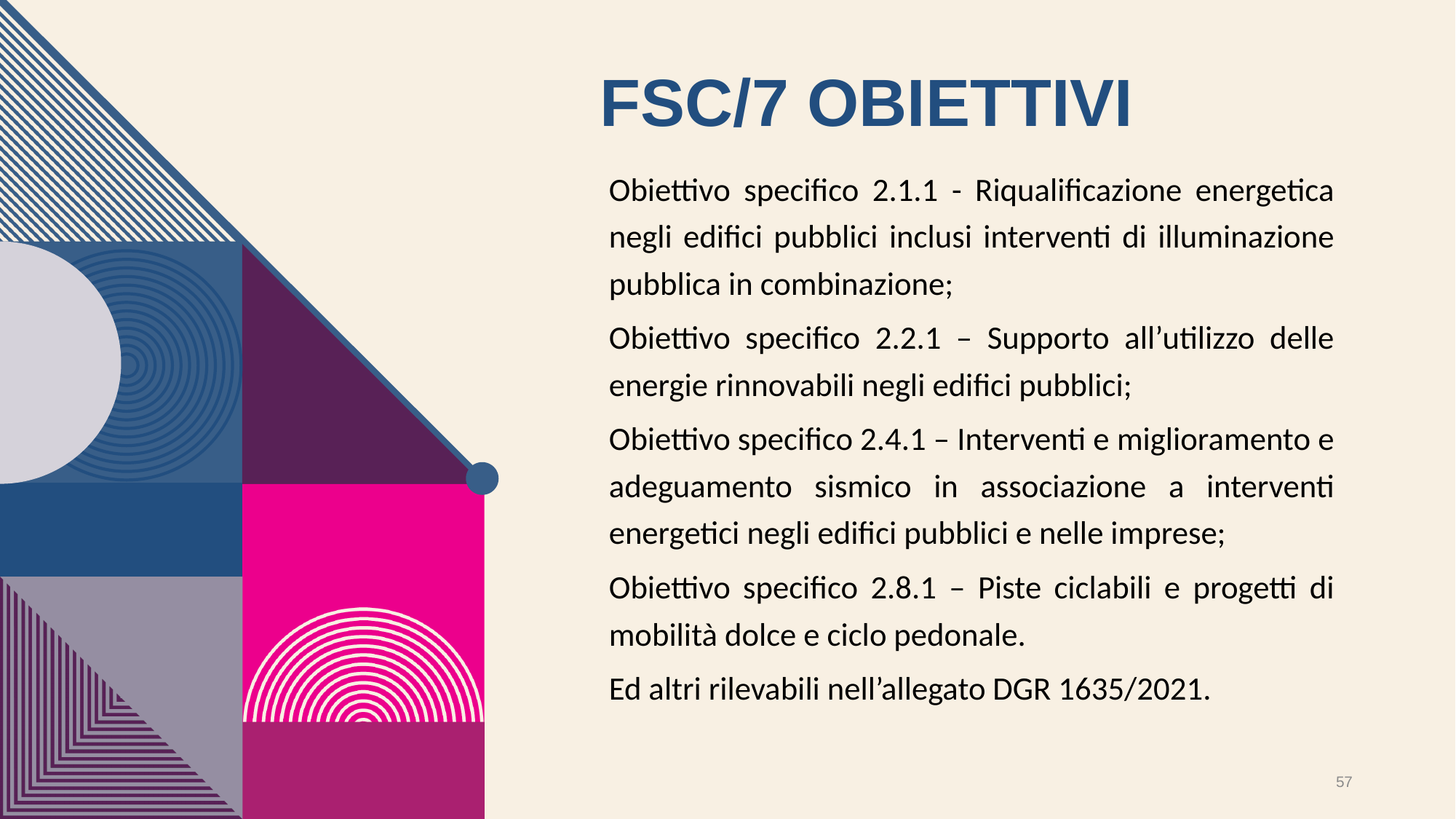

# Fsc/7 obiettivi
Obiettivo specifico 2.1.1 - Riqualificazione energetica negli edifici pubblici inclusi interventi di illuminazione pubblica in combinazione;
Obiettivo specifico 2.2.1 – Supporto all’utilizzo delle energie rinnovabili negli edifici pubblici;
Obiettivo specifico 2.4.1 – Interventi e miglioramento e adeguamento sismico in associazione a interventi energetici negli edifici pubblici e nelle imprese;
Obiettivo specifico 2.8.1 – Piste ciclabili e progetti di mobilità dolce e ciclo pedonale.
Ed altri rilevabili nell’allegato DGR 1635/2021.

57